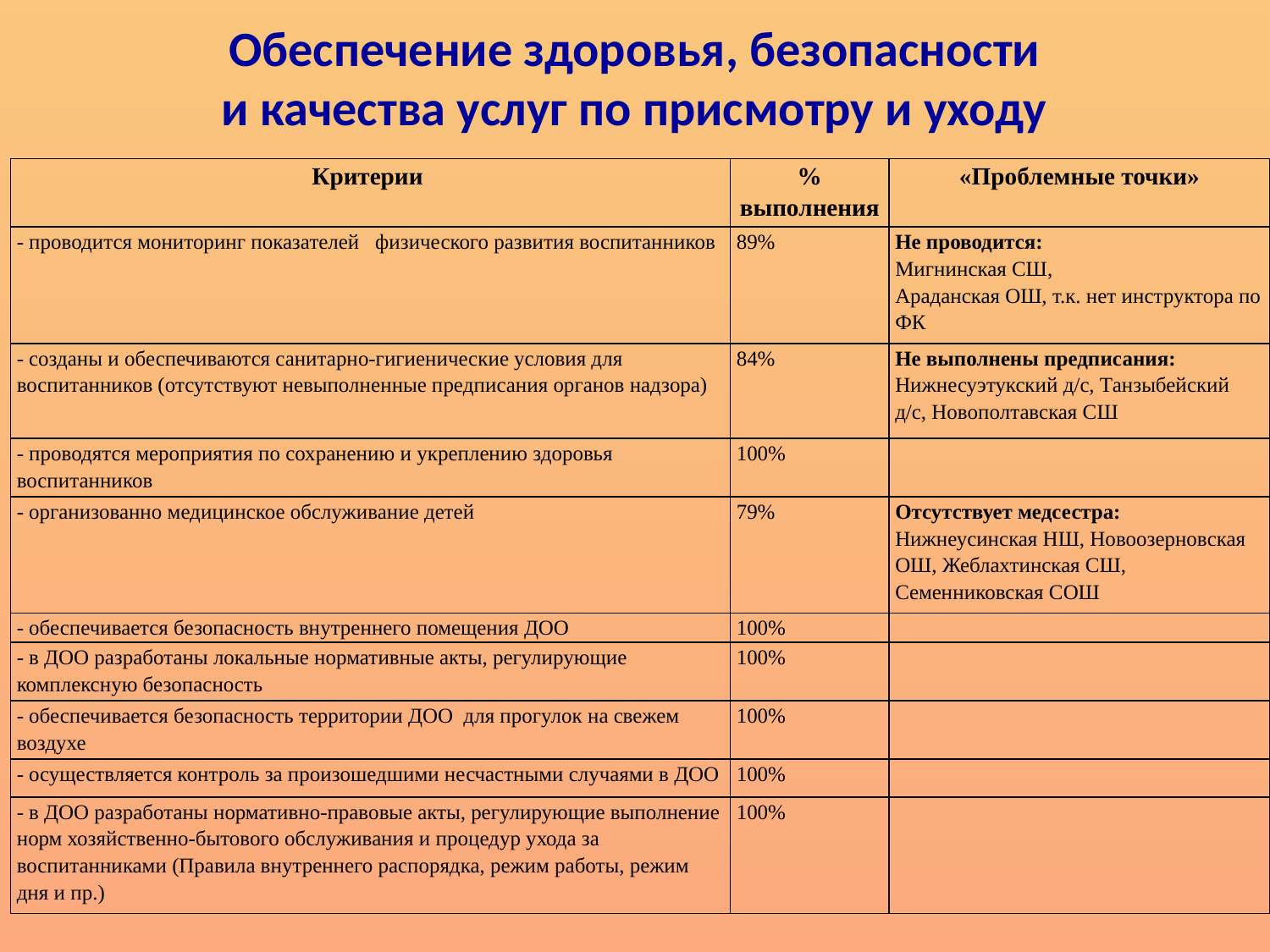

Обеспечение здоровья, безопасности
и качества услуг по присмотру и уходу
| Критерии | % выполнения | «Проблемные точки» |
| --- | --- | --- |
| - проводится мониторинг показателей физического развития воспитанников | 89% | Не проводится: Мигнинская СШ, Араданская ОШ, т.к. нет инструктора по ФК |
| - созданы и обеспечиваются санитарно-гигиенические условия для воспитанников (отсутствуют невыполненные предписания органов надзора) | 84% | Не выполнены предписания: Нижнесуэтукский д/с, Танзыбейский д/с, Новополтавская СШ |
| - проводятся мероприятия по сохранению и укреплению здоровья воспитанников | 100% |  |
| - организованно медицинское обслуживание детей | 79% | Отсутствует медсестра: Нижнеусинская НШ, Новоозерновская ОШ, Жеблахтинская СШ, Семенниковская СОШ |
| - обеспечивается безопасность внутреннего помещения ДОО | 100% |  |
| - в ДОО разработаны локальные нормативные акты, регулирующие комплексную безопасность | 100% |  |
| - обеспечивается безопасность территории ДОО для прогулок на свежем воздухе | 100% |  |
| - осуществляется контроль за произошедшими несчастными случаями в ДОО | 100% |  |
| - в ДОО разработаны нормативно-правовые акты, регулирующие выполнение норм хозяйственно-бытового обслуживания и процедур ухода за воспитанниками (Правила внутреннего распорядка, режим работы, режим дня и пр.) | 100% |  |